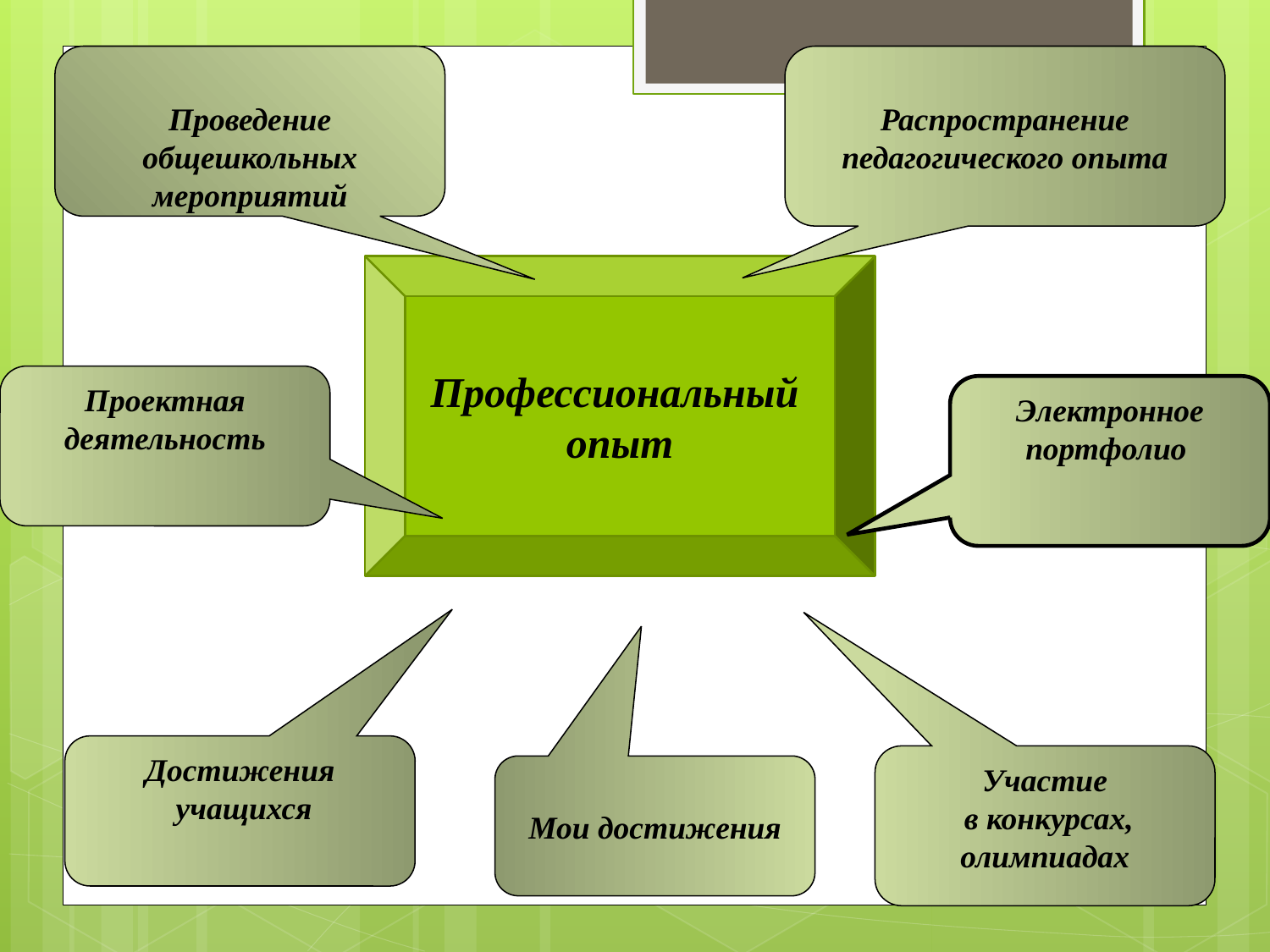

Проведение общешкольных мероприятий

Распространение педагогического опыта

Профессиональный
опыт
Проектная деятельность
Электронное портфолио

Достижения
 учащихся
Участие
 в конкурсах, олимпиадах

Мои достижения